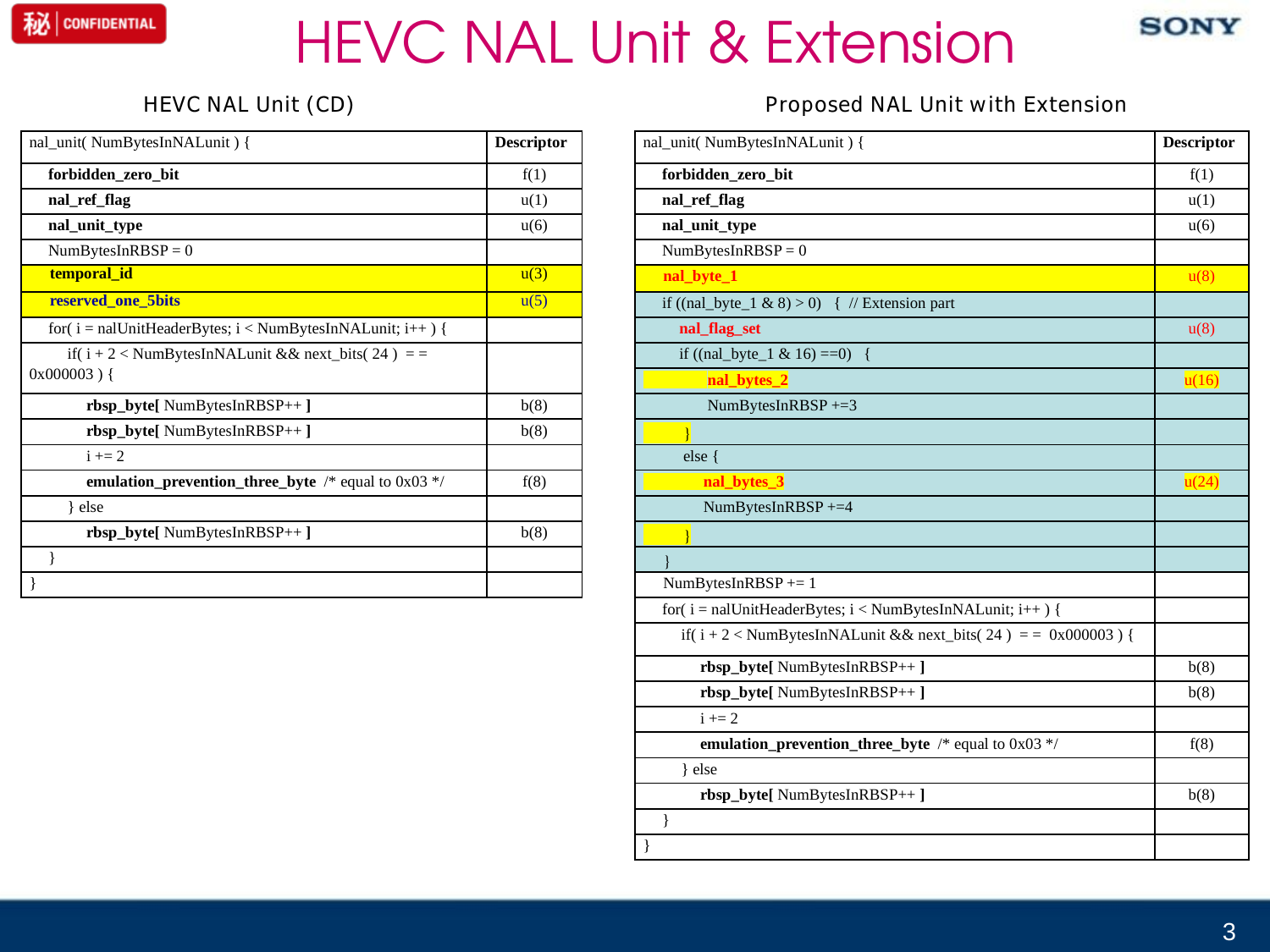

# HEVC NAL Unit & Extension
HEVC NAL Unit (CD)
Proposed NAL Unit with Extension
| nal\_unit( NumBytesInNALunit ) { | Descriptor |
| --- | --- |
| forbidden\_zero\_bit | f(1) |
| nal\_ref\_flag | u(1) |
| nal\_unit\_type | u(6) |
| NumBytesInRBSP = 0 |  |
| temporal\_id | u(3) |
| reserved\_one\_5bits | u(5) |
| for( i = nalUnitHeaderBytes; i < NumBytesInNALunit; i++ ) { |  |
| if( i + 2 < NumBytesInNALunit && next\_bits( 24 ) = = 0x000003 ) { |  |
| rbsp\_byte[ NumBytesInRBSP++ ] | b(8) |
| rbsp\_byte[ NumBytesInRBSP++ ] | b(8) |
| i += 2 |  |
| emulation\_prevention\_three\_byte /\* equal to 0x03 \*/ | f(8) |
| } else |  |
| rbsp\_byte[ NumBytesInRBSP++ ] | b(8) |
| } |  |
| } |  |
| nal\_unit( NumBytesInNALunit ) { | Descriptor |
| --- | --- |
| forbidden\_zero\_bit | f(1) |
| nal\_ref\_flag | u(1) |
| nal\_unit\_type | u(6) |
| NumBytesInRBSP = 0 |  |
| nal\_byte\_1 | u(8) |
| if ((nal\_byte\_1 & 8) > 0) { // Extension part |  |
| nal\_flag\_set | u(8) |
| if ((nal\_byte\_1 & 16) ==0) { |  |
| nal\_bytes\_2 | u(16) |
| NumBytesInRBSP +=3 |  |
| } |  |
| else { |  |
| nal\_bytes\_3 | u(24) |
| NumBytesInRBSP +=4 |  |
| } |  |
| } |  |
| NumBytesInRBSP += 1 |  |
| for( i = nalUnitHeaderBytes; i < NumBytesInNALunit; i++ ) { |  |
| if( i + 2 < NumBytesInNALunit && next\_bits( 24 ) = = 0x000003 ) { |  |
| rbsp\_byte[ NumBytesInRBSP++ ] | b(8) |
| rbsp\_byte[ NumBytesInRBSP++ ] | b(8) |
| i += 2 |  |
| emulation\_prevention\_three\_byte /\* equal to 0x03 \*/ | f(8) |
| } else |  |
| rbsp\_byte[ NumBytesInRBSP++ ] | b(8) |
| } |  |
| } |  |
3